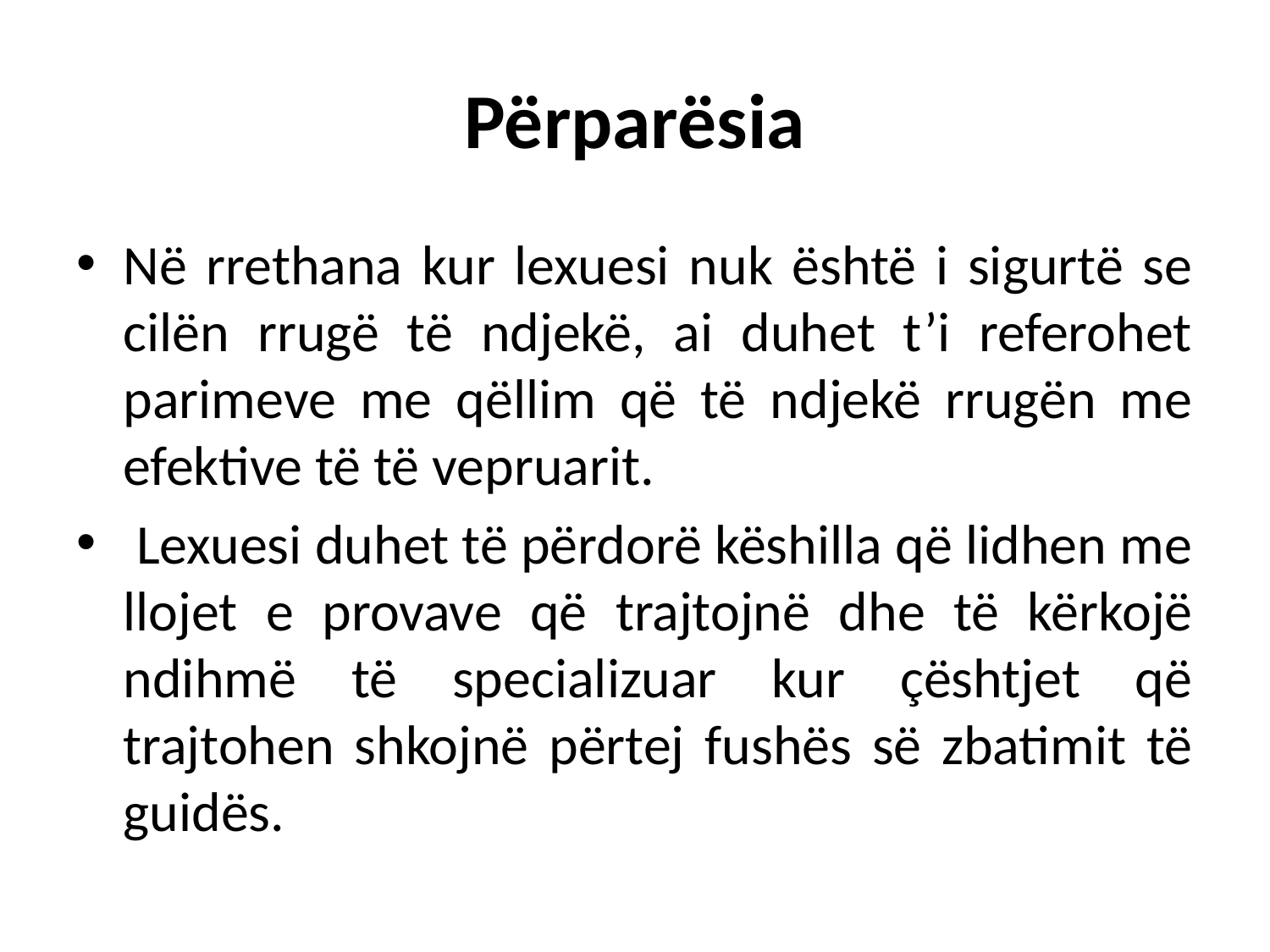

# Përparësia
Në rrethana kur lexuesi nuk është i sigurtë se cilën rrugë të ndjekë, ai duhet t’i referohet parimeve me qëllim që të ndjekë rrugën me efektive të të vepruarit.
 Lexuesi duhet të përdorë këshilla që lidhen me llojet e provave që trajtojnë dhe të kërkojë ndihmë të specializuar kur çështjet që trajtohen shkojnë përtej fushës së zbatimit të guidës.